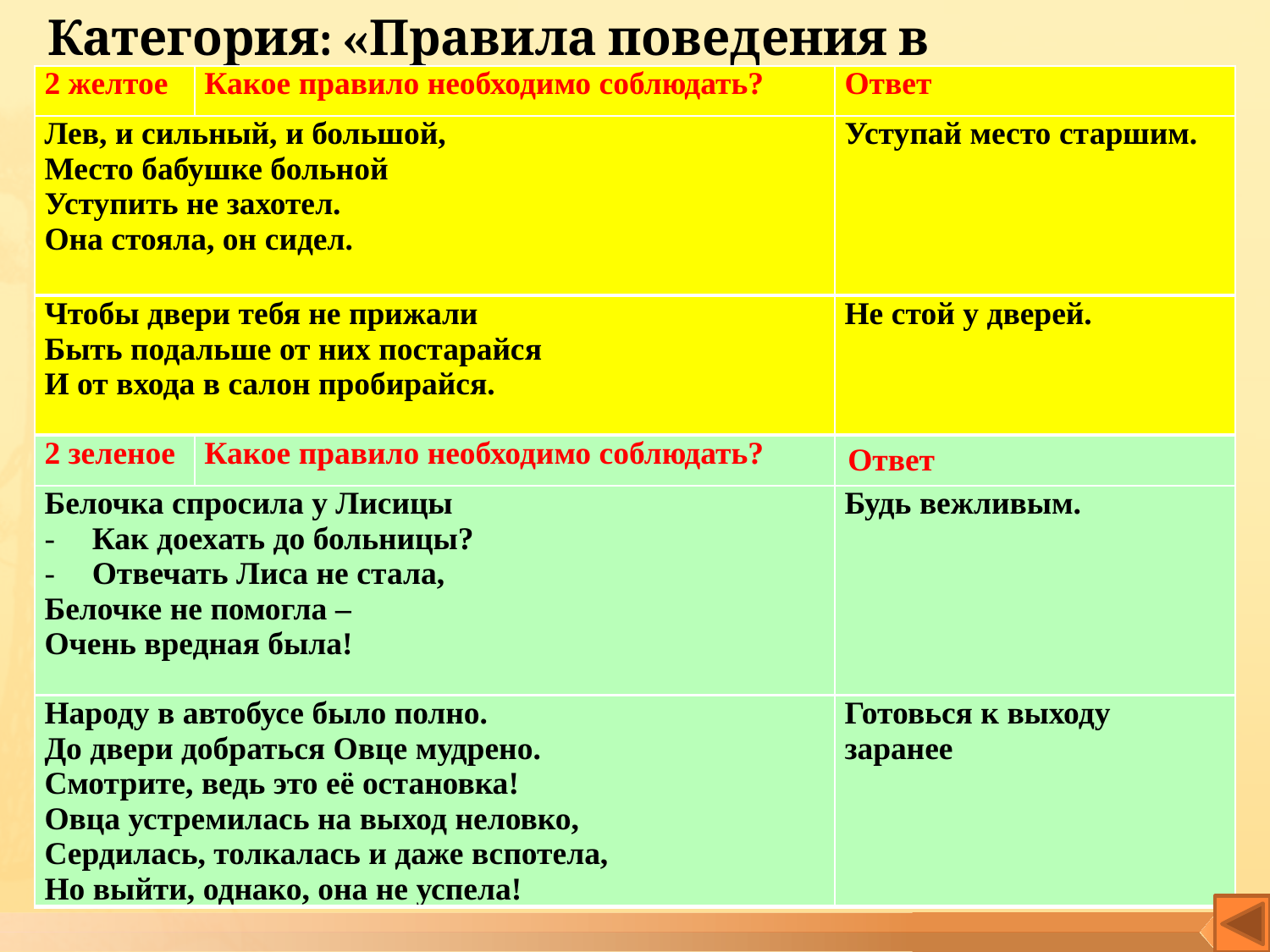

Категория: «Правила поведения в транспорте»

| 2 желтое | Какое правило необходимо соблюдать? | Ответ |
| --- | --- | --- |
| Лев, и сильный, и большой, Место бабушке больной Уступить не захотел. Она стояла, он сидел. | Уступай место старшим. |
| --- | --- |
| Чтобы двери тебя не прижали Быть подальше от них постарайся И от входа в салон пробирайся. | Не стой у дверей. |
| --- | --- |
| 2 зеленое | Какое правило необходимо соблюдать? | Ответ |
| --- | --- | --- |
| Белочка спросила у Лисицы Как доехать до больницы? Отвечать Лиса не стала, Белочке не помогла – Очень вредная была! | Будь вежливым. |
| --- | --- |
| Народу в автобусе было полно. До двери добраться Овце мудрено. Смотрите, ведь это её остановка! Овца устремилась на выход неловко, Сердилась, толкалась и даже вспотела, Но выйти, однако, она не успела! | Готовься к выходу заранее |
| --- | --- |